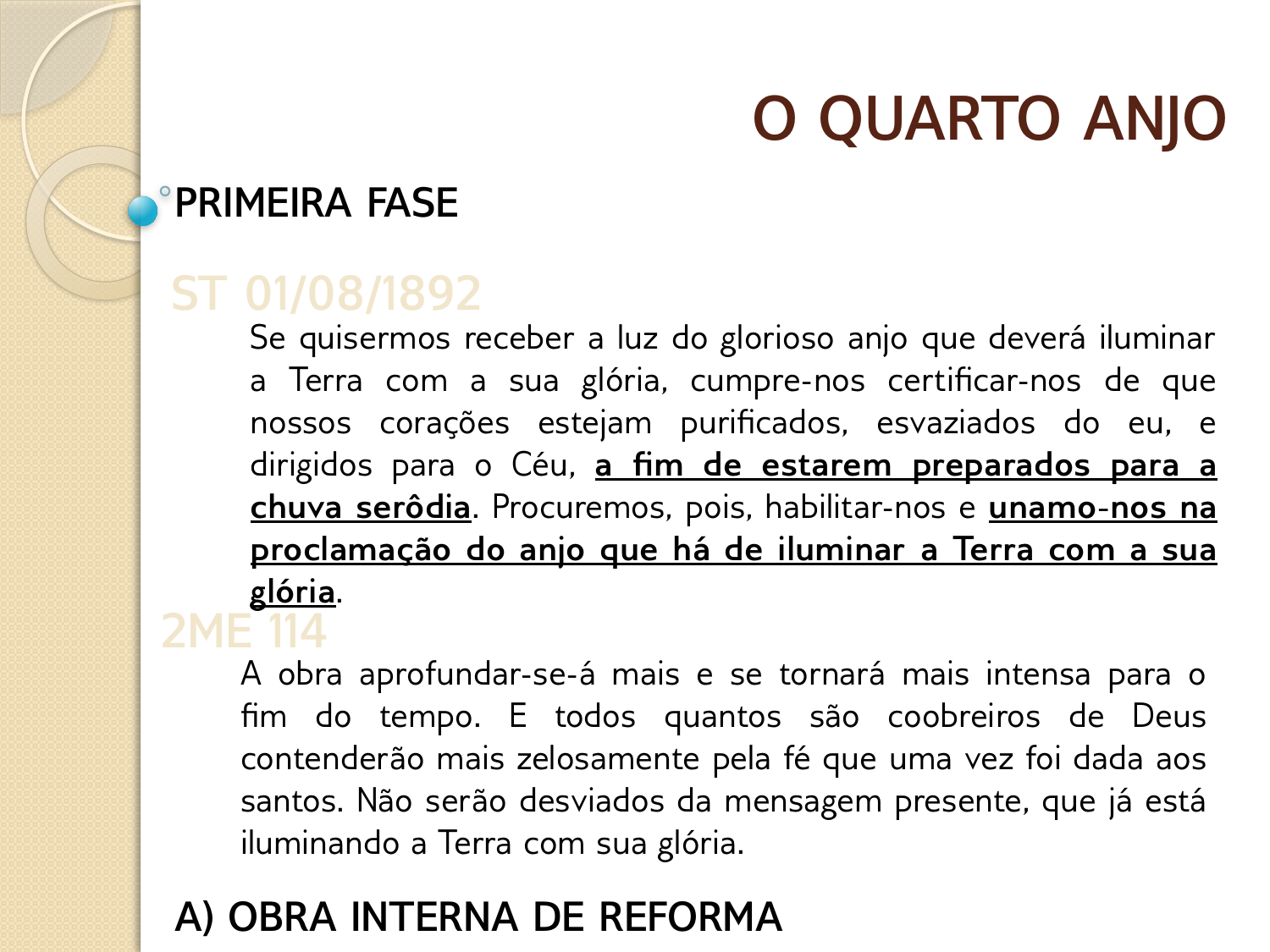

O QUARTO ANJO
PRIMEIRA FASE
ST 01/08/1892
Se quisermos receber a luz do glorioso anjo que deverá iluminar a Terra com a sua glória, cumpre-nos certificar-nos de que nossos corações estejam purificados, esvaziados do eu, e dirigidos para o Céu, a fim de estarem preparados para a chuva serôdia. Procuremos, pois, habilitar-nos e unamo-nos na proclamação do anjo que há de iluminar a Terra com a sua glória.
2ME 114
A obra aprofundar-se-á mais e se tornará mais intensa para o fim do tempo. E todos quantos são coobreiros de Deus contenderão mais zelosamente pela fé que uma vez foi dada aos santos. Não serão desviados da mensagem presente, que já está iluminando a Terra com sua glória.
A) OBRA INTERNA DE REFORMA